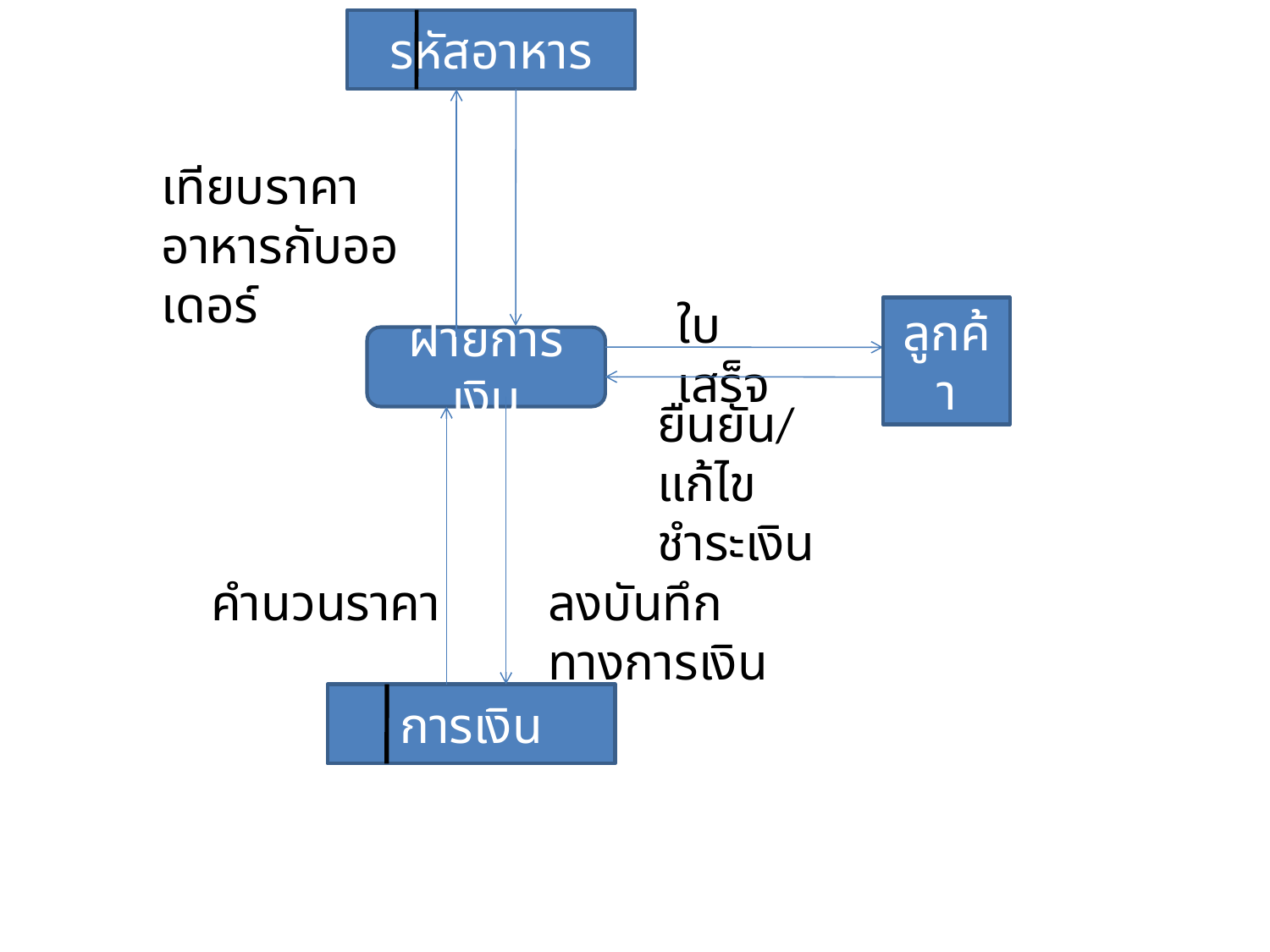

รหัสอาหาร
เทียบราคาอาหารกับออเดอร์
ใบเสร็จ
ลูกค้า
ฝ่ายการเงิน
ยืนยัน/แก้ไข
ชำระเงิน
คำนวนราคา
ลงบันทึกทางการเงิน
การเงิน